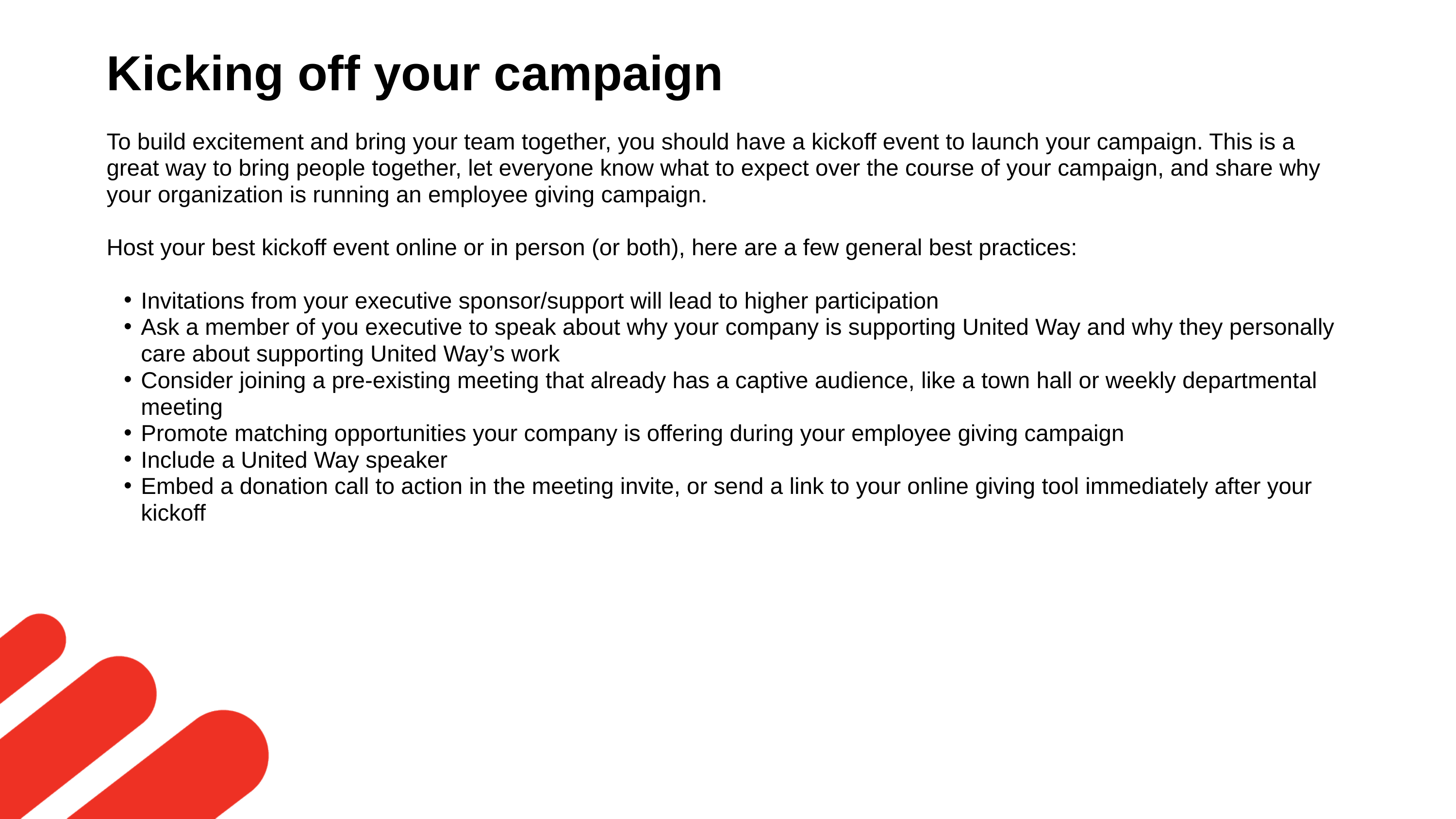

Kicking off your campaign
To build excitement and bring your team together, you should have a kickoff event to launch your campaign. This is a great way to bring people together, let everyone know what to expect over the course of your campaign, and share why your organization is running an employee giving campaign.

Host your best kickoff event online or in person (or both), here are a few general best practices:

Invitations from your executive sponsor/support will lead to higher participation
Ask a member of you executive to speak about why your company is supporting United Way and why they personally care about supporting United Way’s work
Consider joining a pre-existing meeting that already has a captive audience, like a town hall or weekly departmental meeting
Promote matching opportunities your company is offering during your employee giving campaign
Include a United Way speaker
Embed a donation call to action in the meeting invite, or send a link to your online giving tool immediately after your kickoff